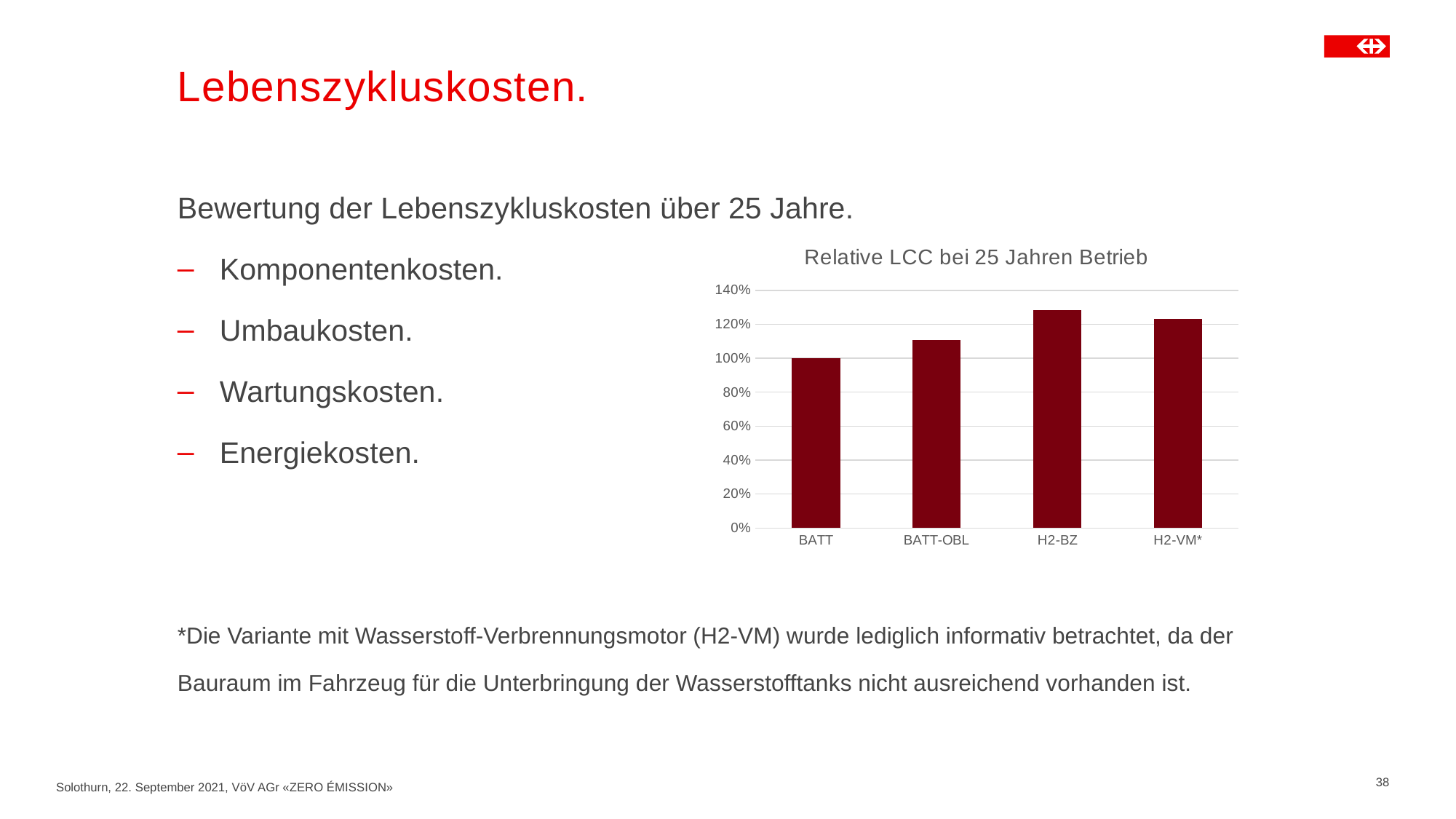

# Lebenszykluskosten.
Bewertung der Lebenszykluskosten über 25 Jahre.
Komponentenkosten.
Umbaukosten.
Wartungskosten.
Energiekosten.

*Die Variante mit Wasserstoff-Verbrennungsmotor (H2-VM) wurde lediglich informativ betrachtet, da der Bauraum im Fahrzeug für die Unterbringung der Wasserstofftanks nicht ausreichend vorhanden ist.

### Chart: Relative LCC bei 25 Jahren Betrieb

| Category | LCC (25 Jahre Betrieb) |
|---|---|
| BATT | 1.0 |
| BATT-OBL | 1.1065147325322178 |
| H2-BZ | 1.2825965801383958 |
| H2-VM* | 1.2298666689483506 |
Solothurn, 22. September 2021, VöV AGr «ZERO ÉMISSION»
38